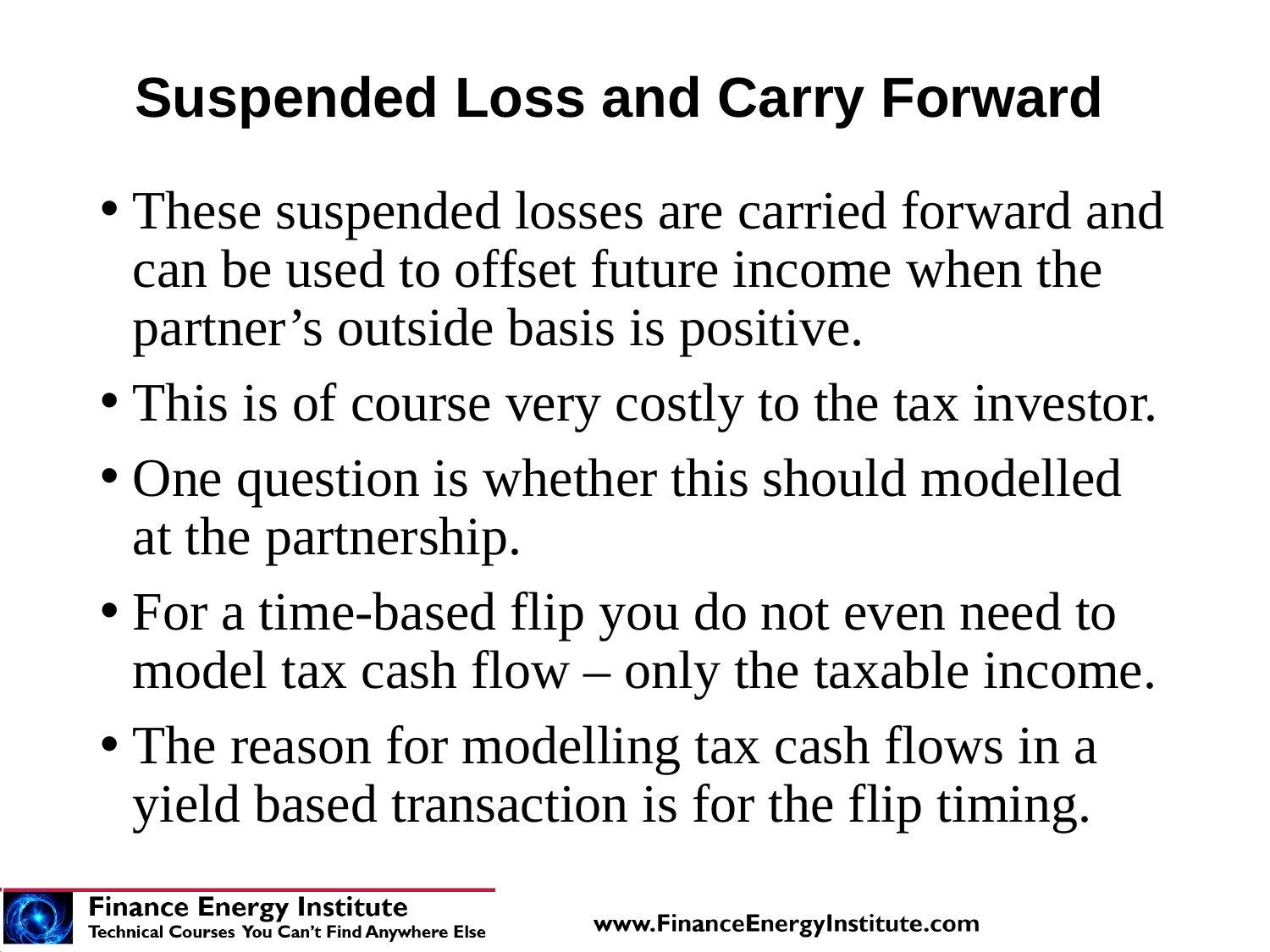

# Suspended Loss and Carry Forward
These suspended losses are carried forward and can be used to offset future income when the partner’s outside basis is positive.
This is of course very costly to the tax investor.
One question is whether this should modelled at the partnership.
For a time-based flip you do not even need to model tax cash flow – only the taxable income.
The reason for modelling tax cash flows in a yield based transaction is for the flip timing.